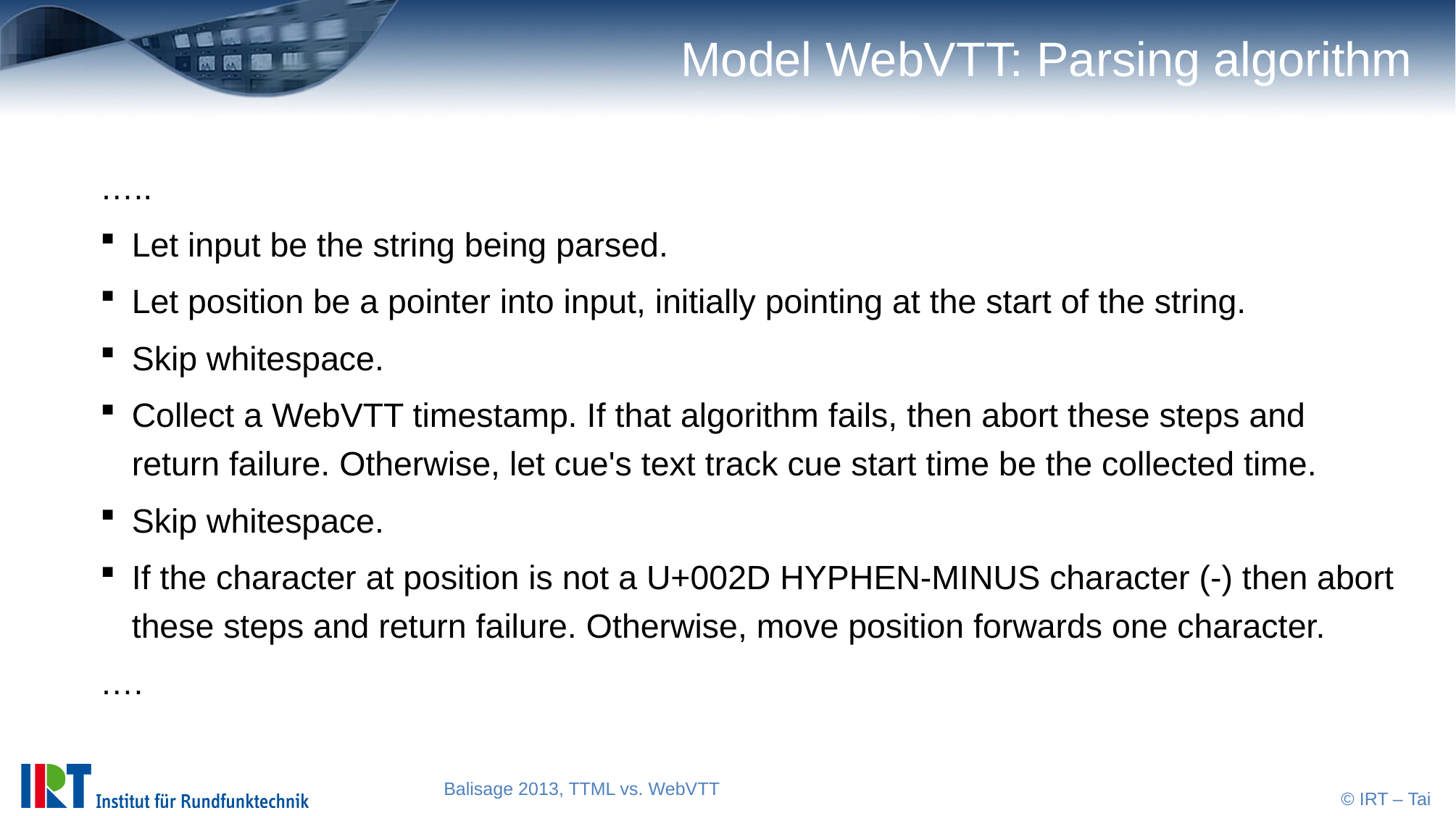

# Model WebVTT: Parsing algorithm
…..
Let input be the string being parsed.
Let position be a pointer into input, initially pointing at the start of the string.
Skip whitespace.
Collect a WebVTT timestamp. If that algorithm fails, then abort these steps and return failure. Otherwise, let cue's text track cue start time be the collected time.
Skip whitespace.
If the character at position is not a U+002D HYPHEN-MINUS character (-) then abort these steps and return failure. Otherwise, move position forwards one character.
….